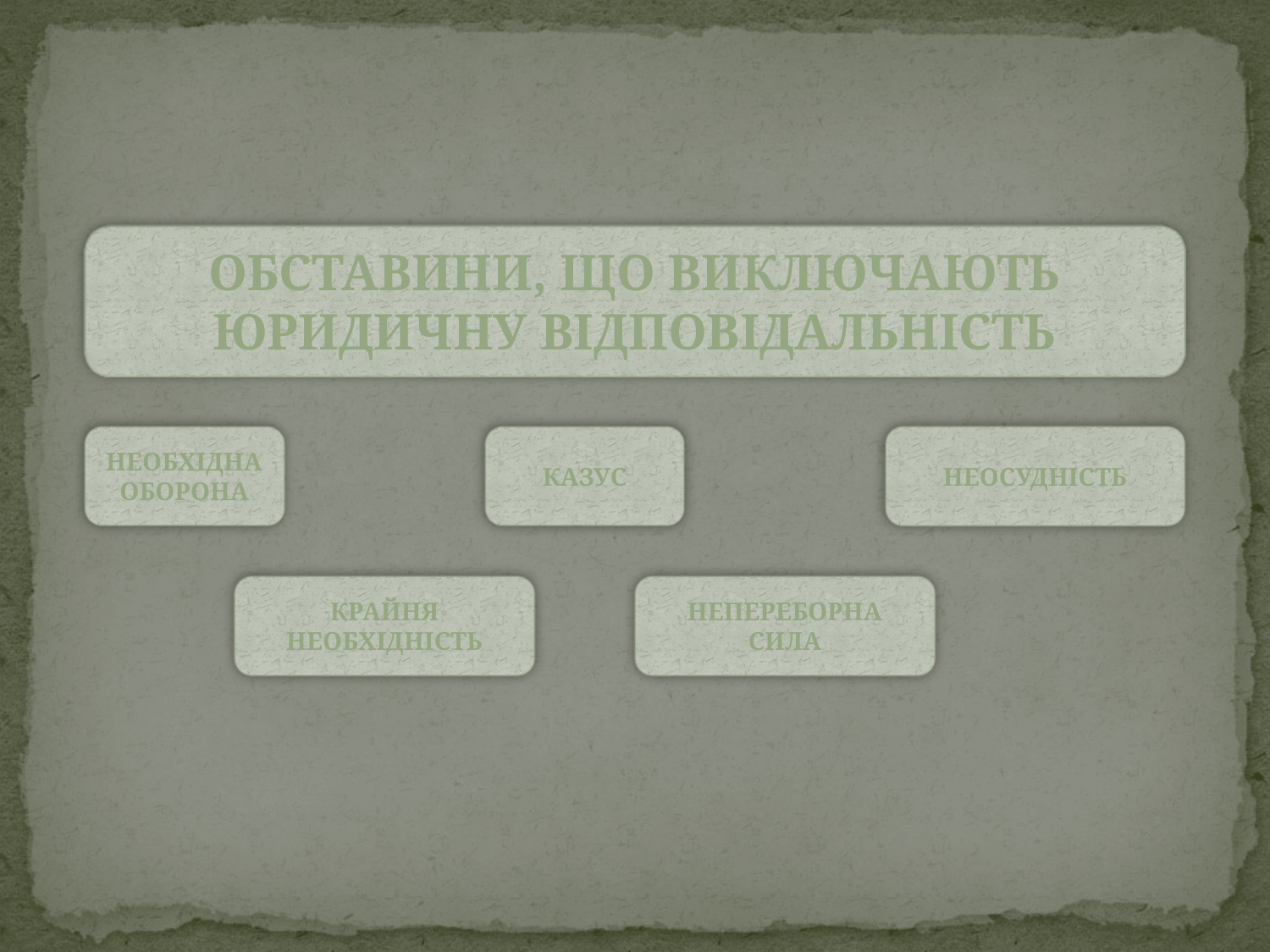

Обставини, що виключають юридичну відповідальність
Необхідна оборона
казус
неосудність
Крайня необхідність
Непереборна сила